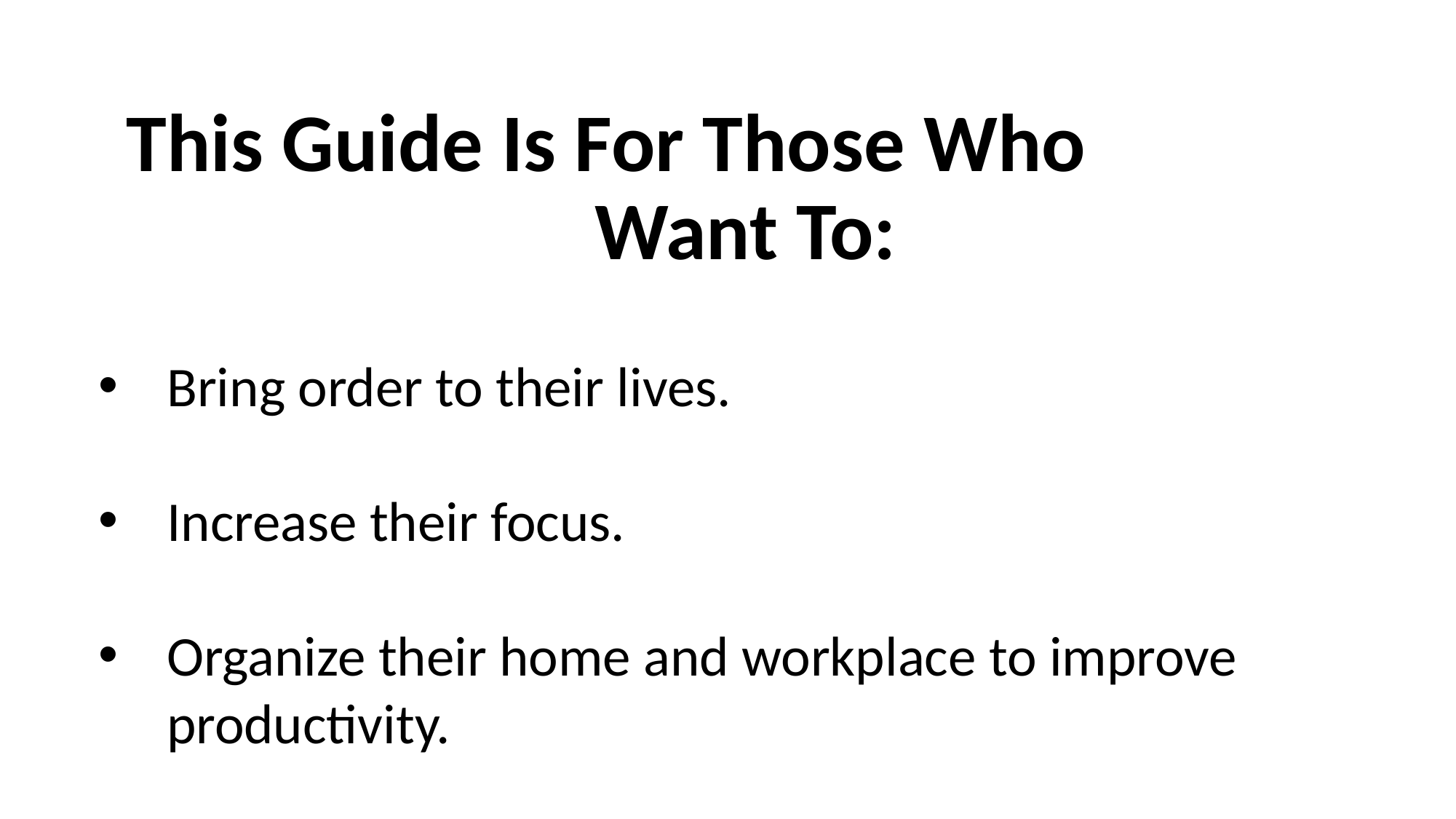

This Guide Is For Those Who                Want To:

Bring order to their lives.

Increase their focus.

Organize their home and workplace to improve productivity.